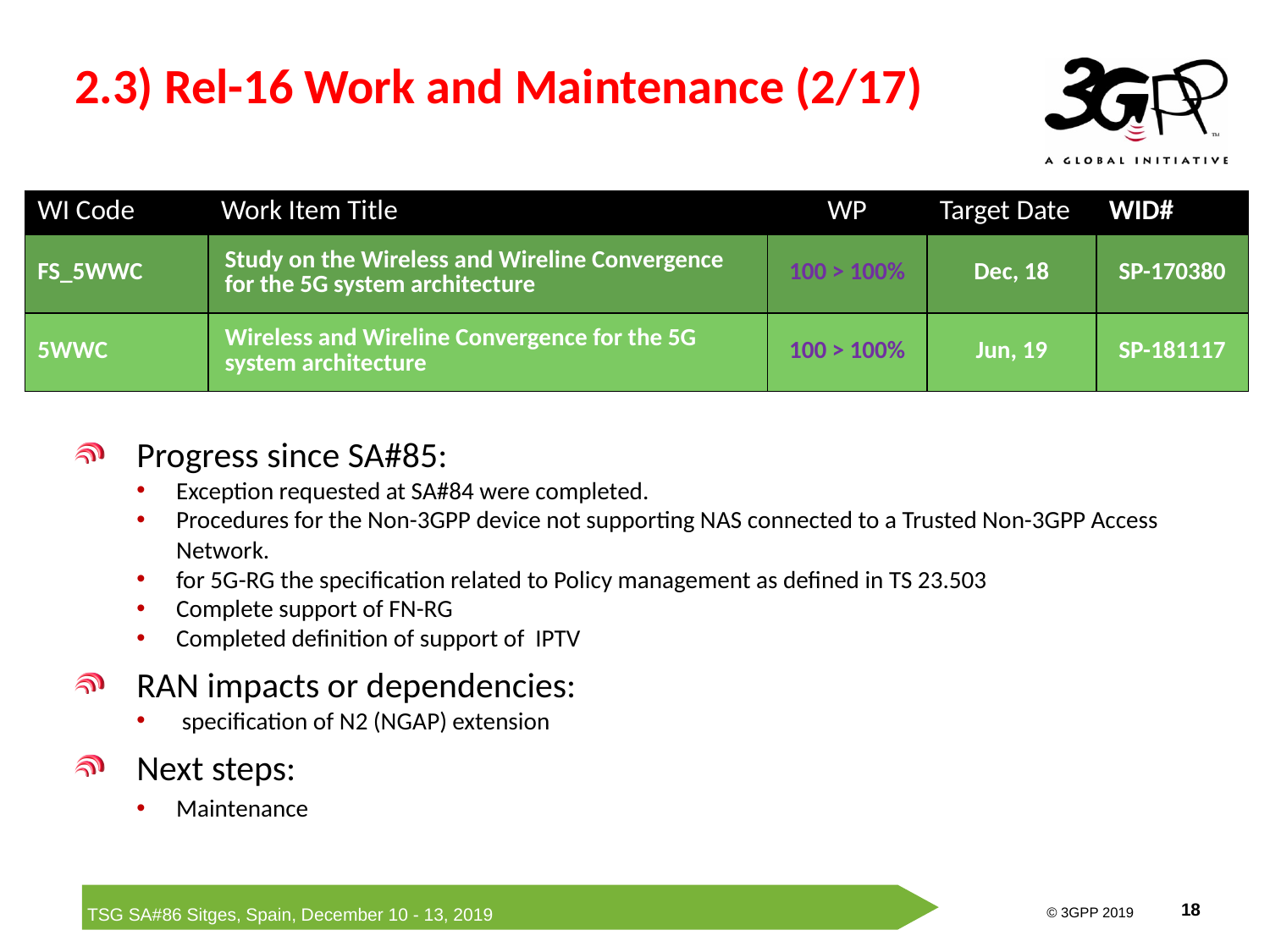

# 2.3) Rel-16 Work and Maintenance (2/17)
| WI Code | Work Item Title | WP | Target Date | WID# |
| --- | --- | --- | --- | --- |
| FS\_5WWC | Study on the Wireless and Wireline Convergence for the 5G system architecture | 100 > 100% | Dec, 18 | SP-170380 |
| 5WWC | Wireless and Wireline Convergence for the 5G system architecture | 100 > 100% | Jun, 19 | SP-181117 |
Progress since SA#85:
Exception requested at SA#84 were completed.
Procedures for the Non-3GPP device not supporting NAS connected to a Trusted Non-3GPP Access Network.
for 5G-RG the specification related to Policy management as defined in TS 23.503
Complete support of FN-RG
Completed definition of support of  IPTV
RAN impacts or dependencies:
 specification of N2 (NGAP) extension
Next steps:
Maintenance